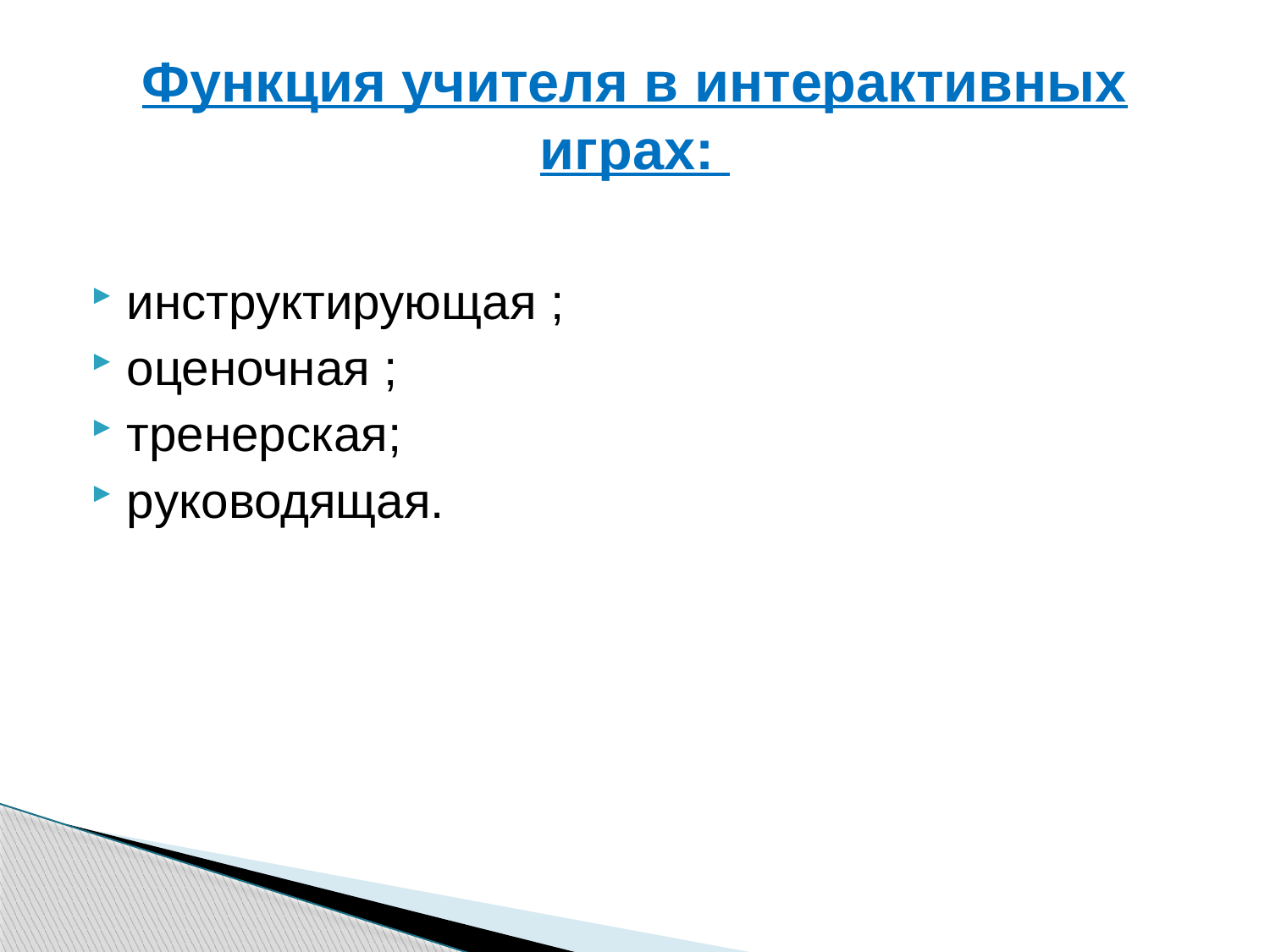

# Функция учителя в интерактивных играх:

инструктирующая ;
оценочная ;
тренерская;
руководящая.